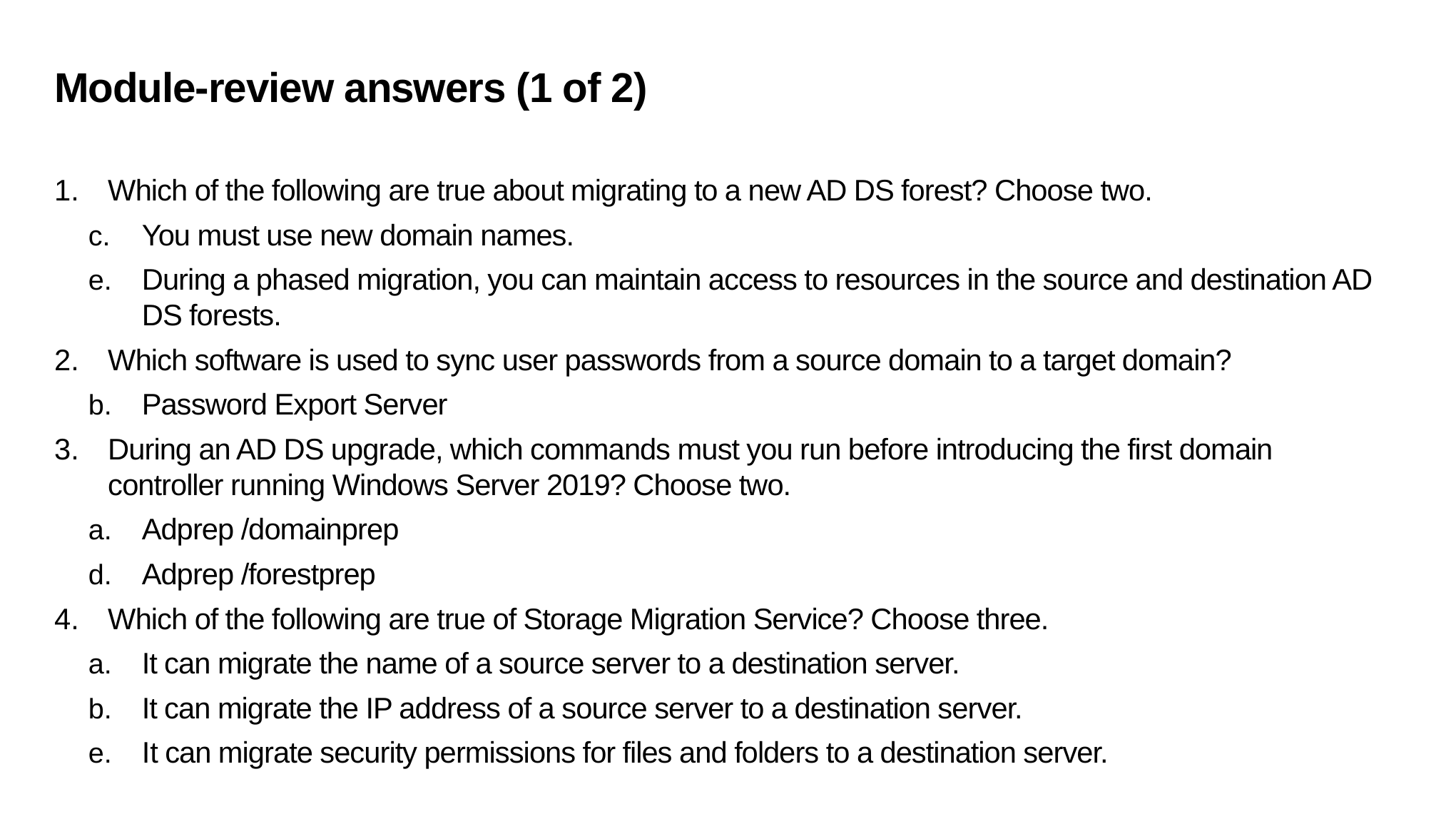

# Module-review answers (1 of 2)
Which of the following are true about migrating to a new AD DS forest? Choose two.
You must use new domain names.
During a phased migration, you can maintain access to resources in the source and destination AD DS forests.
Which software is used to sync user passwords from a source domain to a target domain?
Password Export Server
During an AD DS upgrade, which commands must you run before introducing the first domain controller running Windows Server 2019? Choose two.
Adprep /domainprep
Adprep /forestprep
Which of the following are true of Storage Migration Service? Choose three.
It can migrate the name of a source server to a destination server.
It can migrate the IP address of a source server to a destination server.
It can migrate security permissions for files and folders to a destination server.